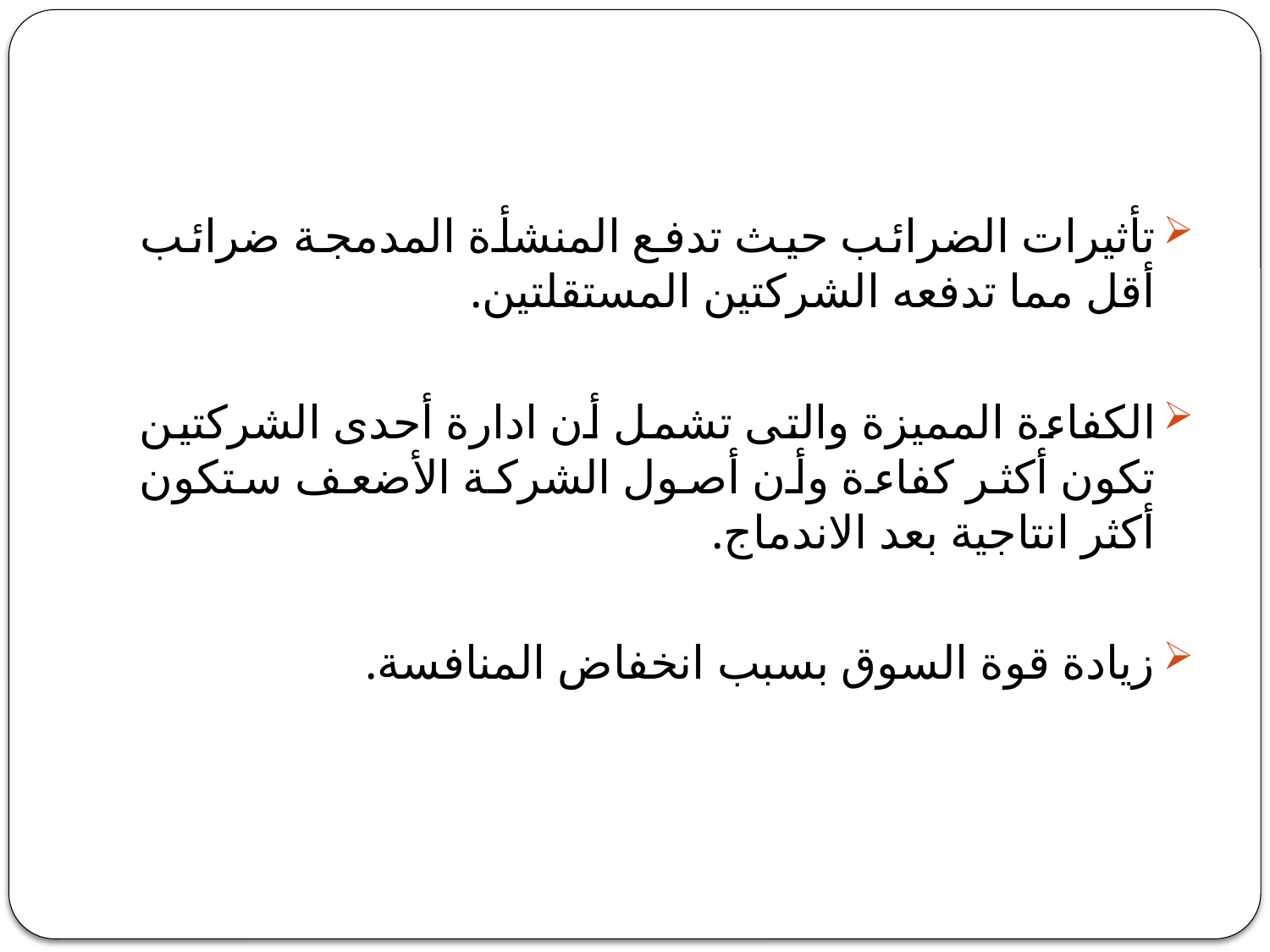

#
تأثيرات الضرائب حيث تدفع المنشأة المدمجة ضرائب أقل مما تدفعه الشركتين المستقلتين.

الكفاءة المميزة والتى تشمل أن ادارة أحدى الشركتين تكون أكثر كفاءة وأن أصول الشركة الأضعف ستكون أكثر انتاجية بعد الاندماج.

زيادة قوة السوق بسبب انخفاض المنافسة.